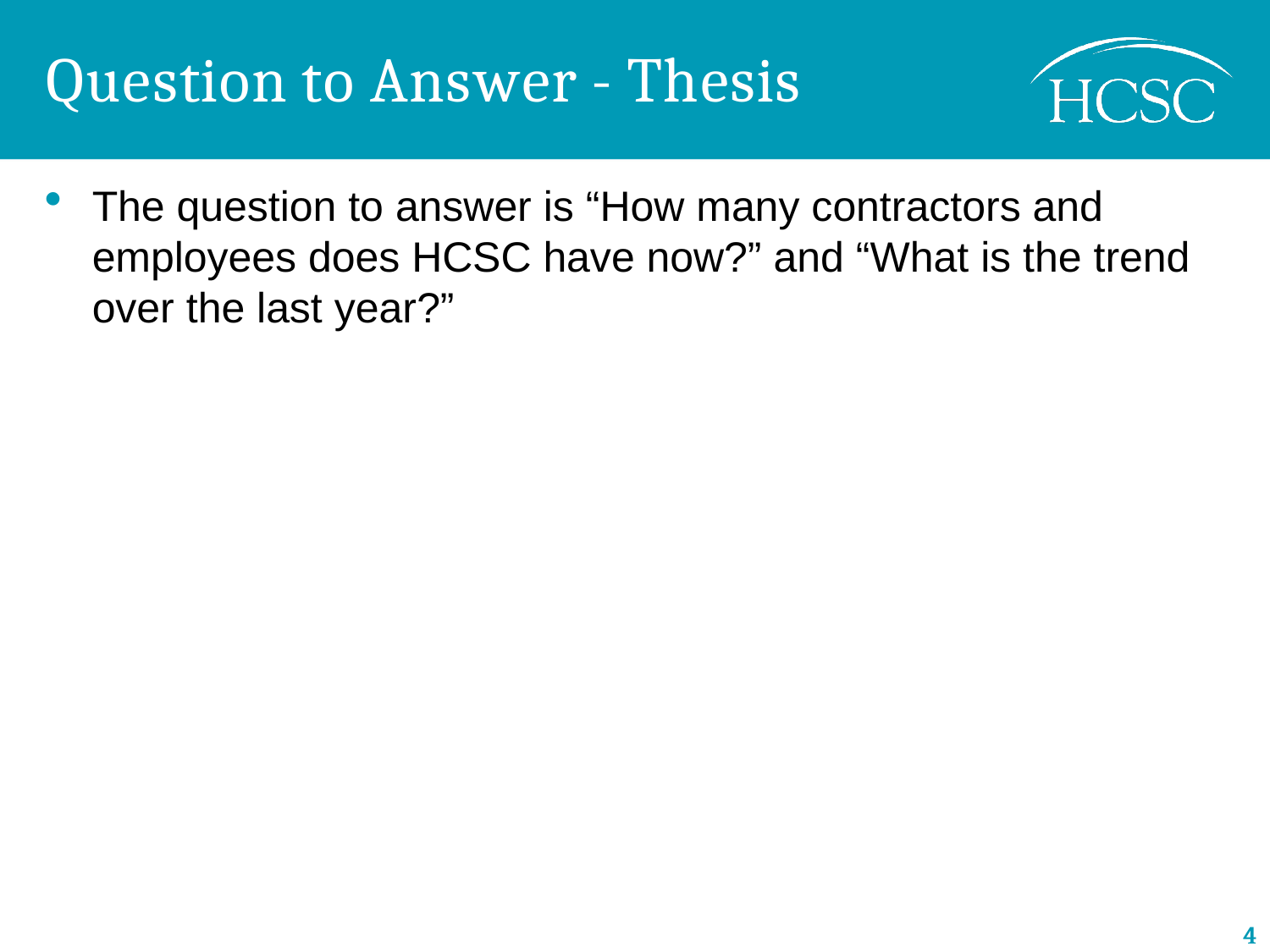

# Question to Answer - Thesis
The question to answer is “How many contractors and employees does HCSC have now?” and “What is the trend over the last year?”